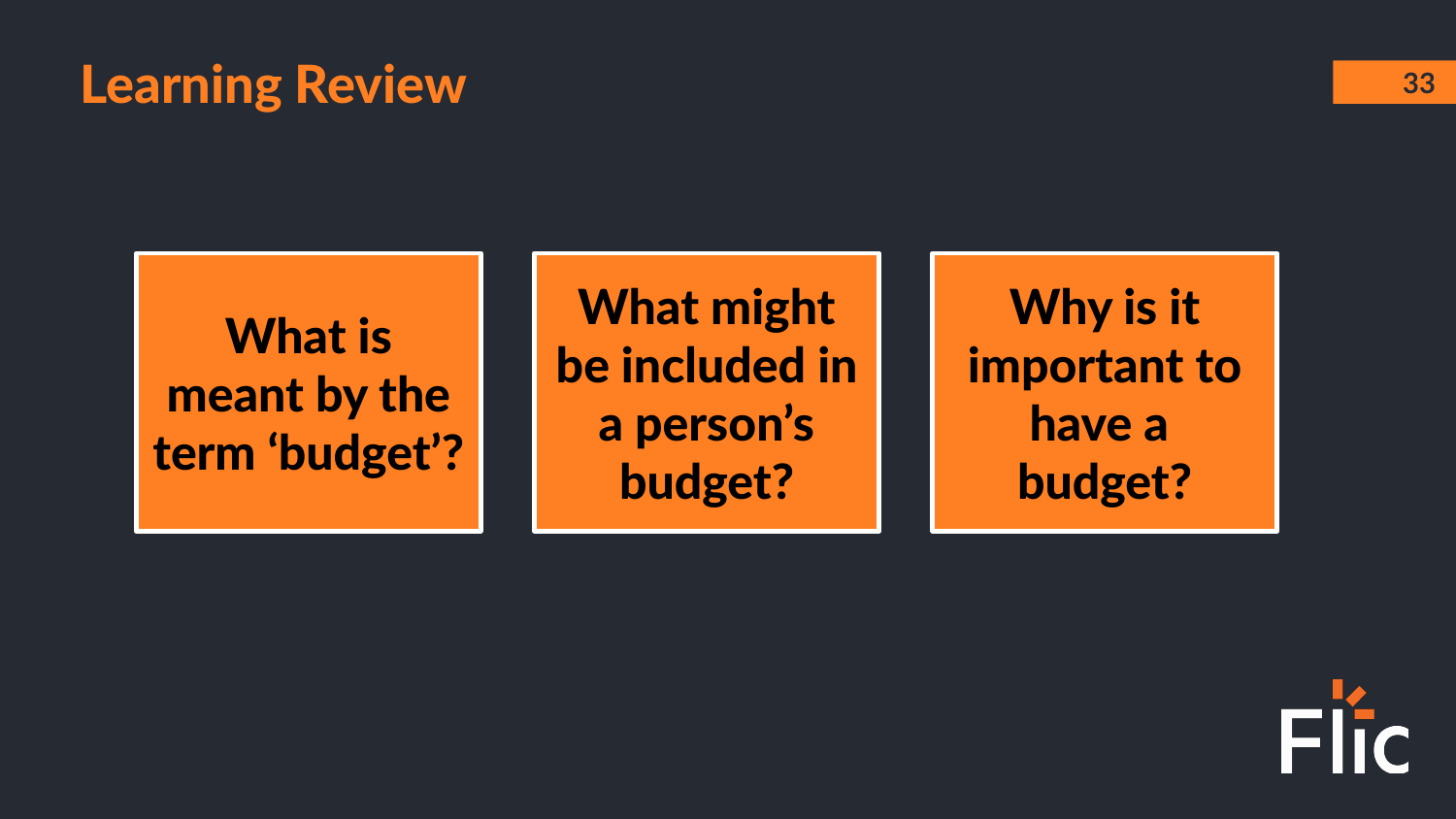

Learning Review
33
What is meant by the term ‘budget’?
What might be included in a person’s budget?
Why is it important to have a  budget?